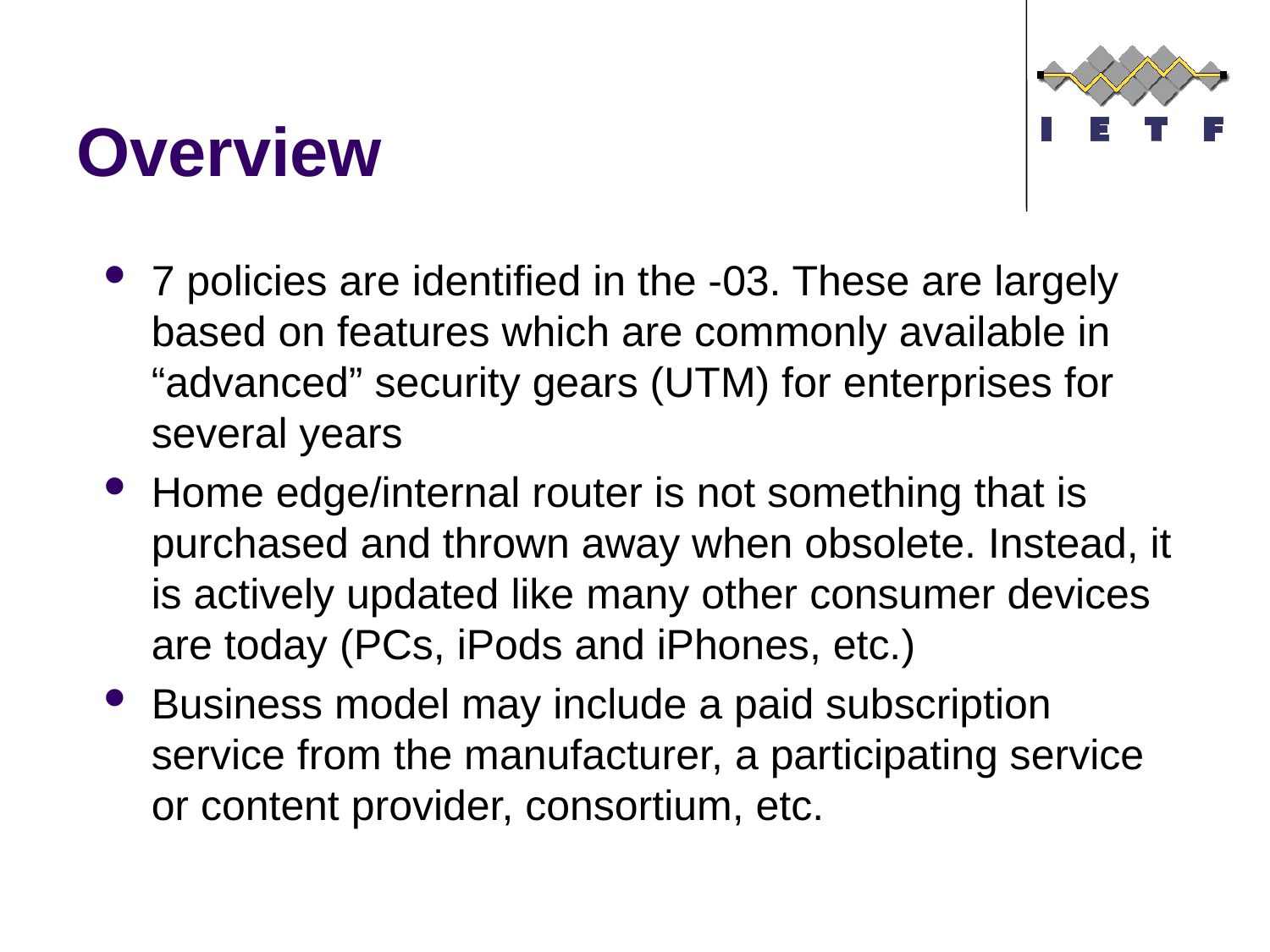

# Overview
7 policies are identified in the -03. These are largely based on features which are commonly available in “advanced” security gears (UTM) for enterprises for several years
Home edge/internal router is not something that is purchased and thrown away when obsolete. Instead, it is actively updated like many other consumer devices are today (PCs, iPods and iPhones, etc.)
Business model may include a paid subscription service from the manufacturer, a participating service or content provider, consortium, etc.